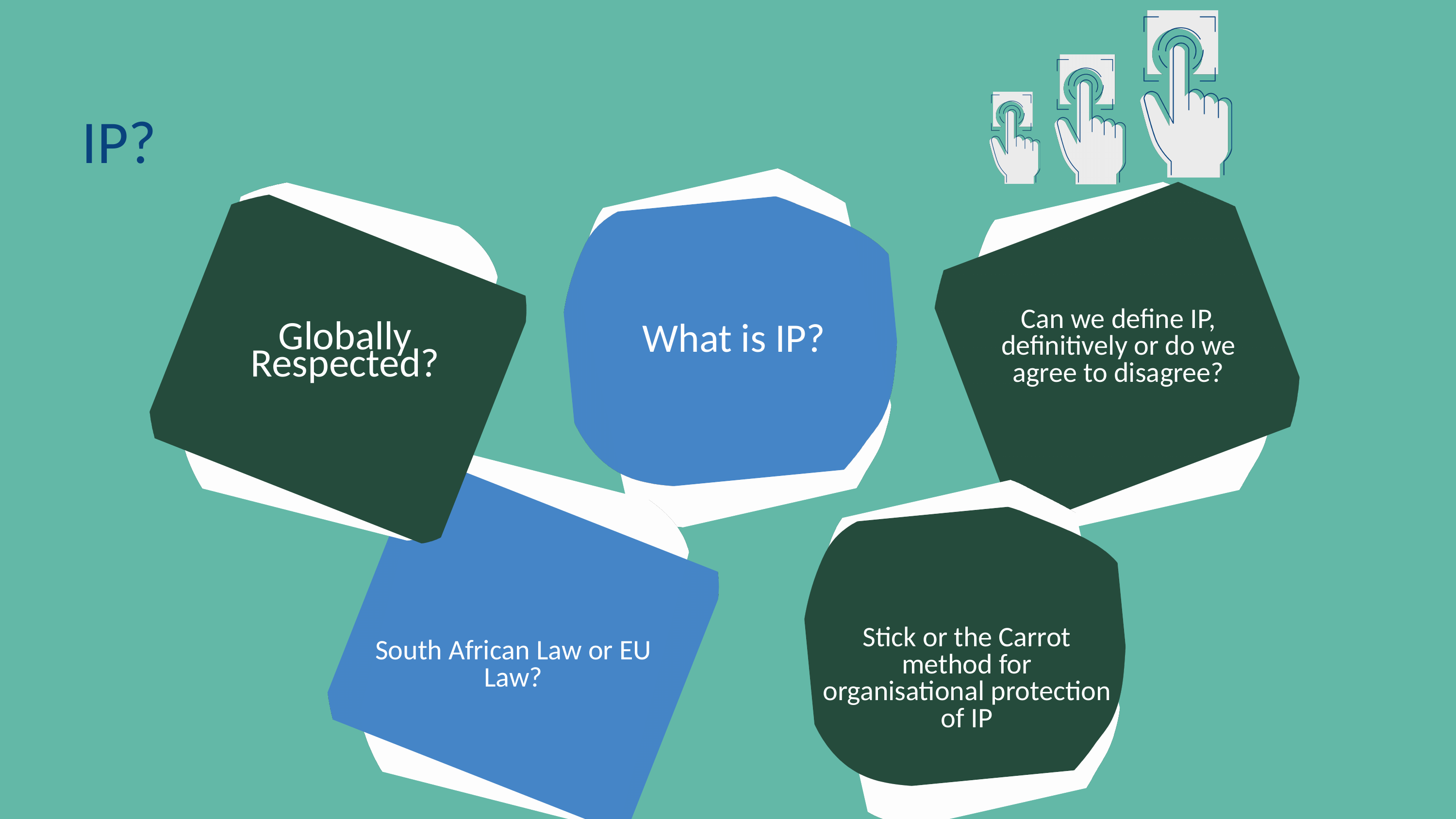

IP?

What is IP?

Globally Respected?

Can we define IP, definitively or do we agree to disagree?

South African Law or EU Law?

Stick or the Carrot method for organisational protection of IP